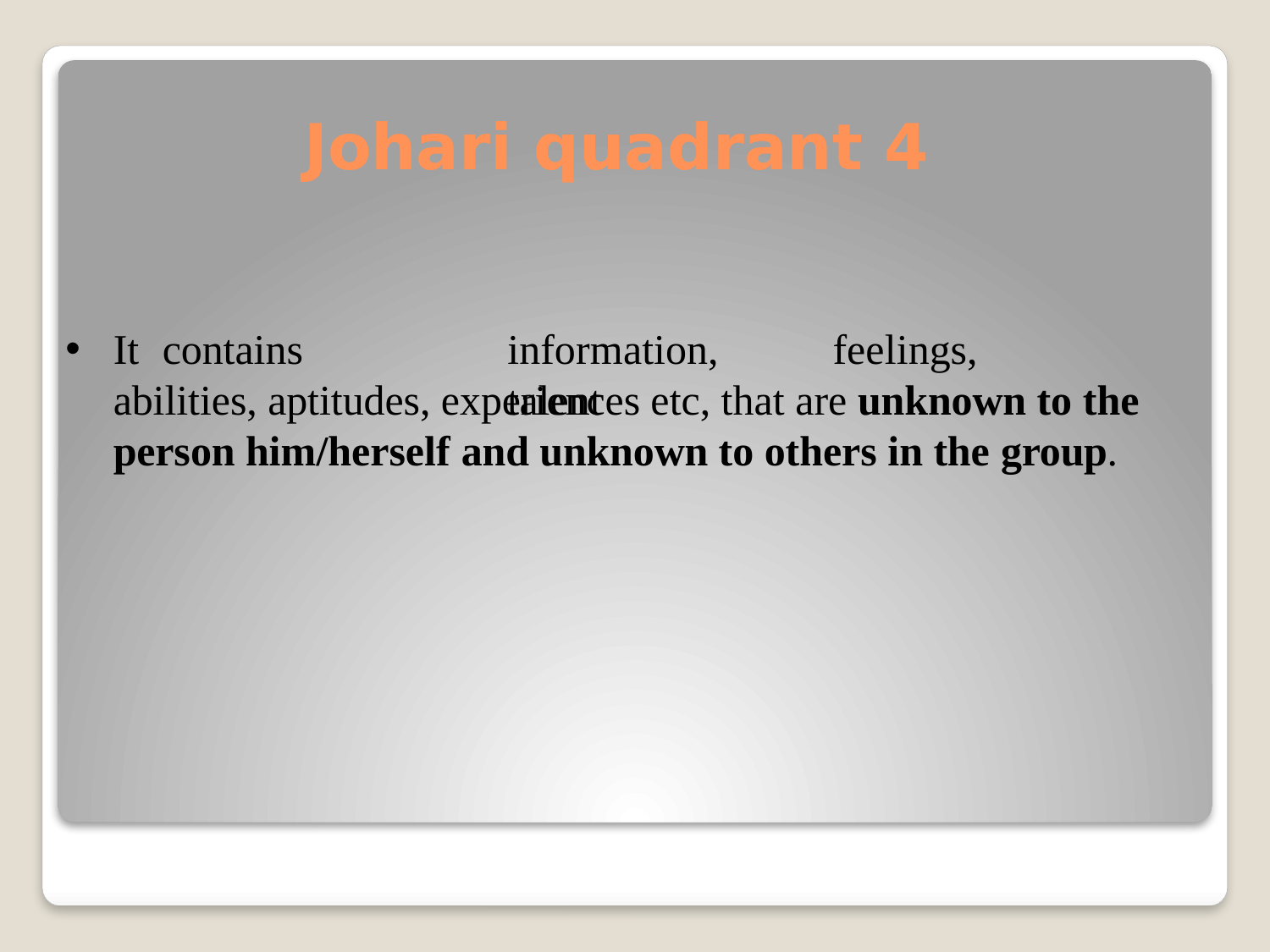

# Johari quadrant 4
It	contains
information,	feelings,	talent
abilities, aptitudes, experiences etc, that are unknown to the  person him/herself and unknown to others in the group.